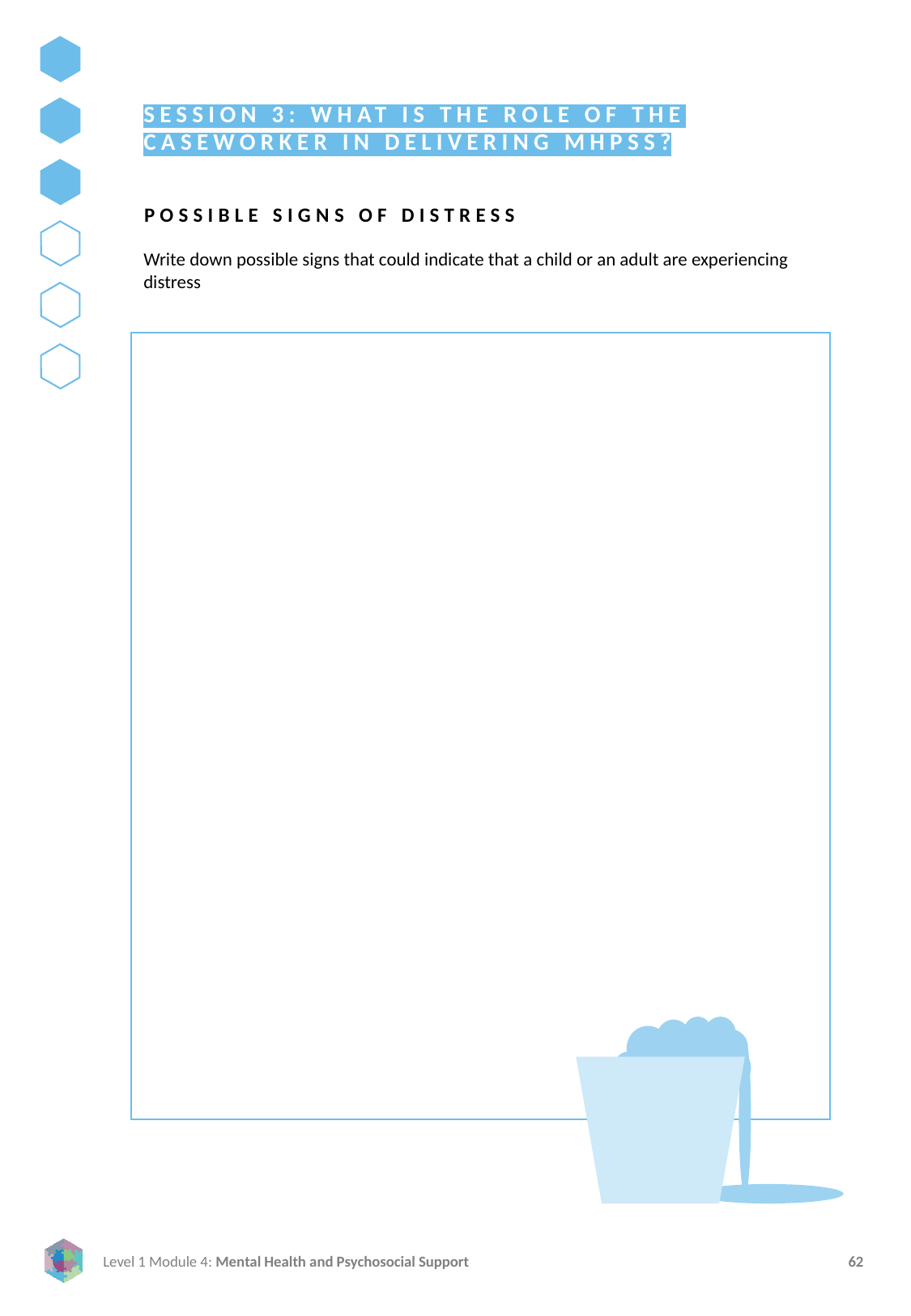

SESSION 3: WHAT IS THE ROLE OF THE CASEWORKER IN DELIVERING MHPSS?

POSSIBLE SIGNS OF DISTRESS

Write down possible signs that could indicate that a child or an adult are experiencing distress